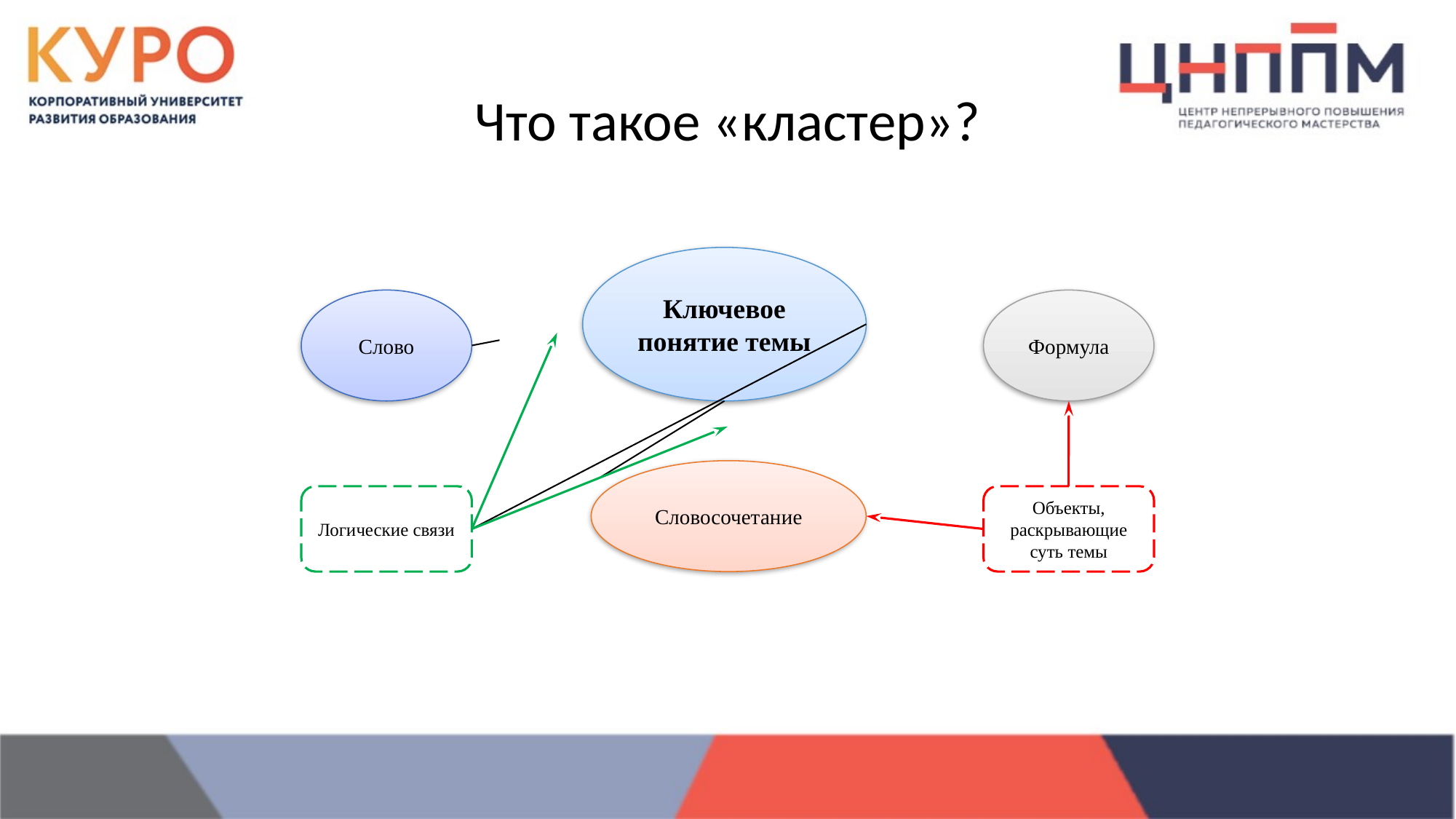

# Что такое «кластер»?
Ключевое понятие темы
Слово
Формула
Словосочетание
Логические связи
Объекты, раскрывающие суть темы